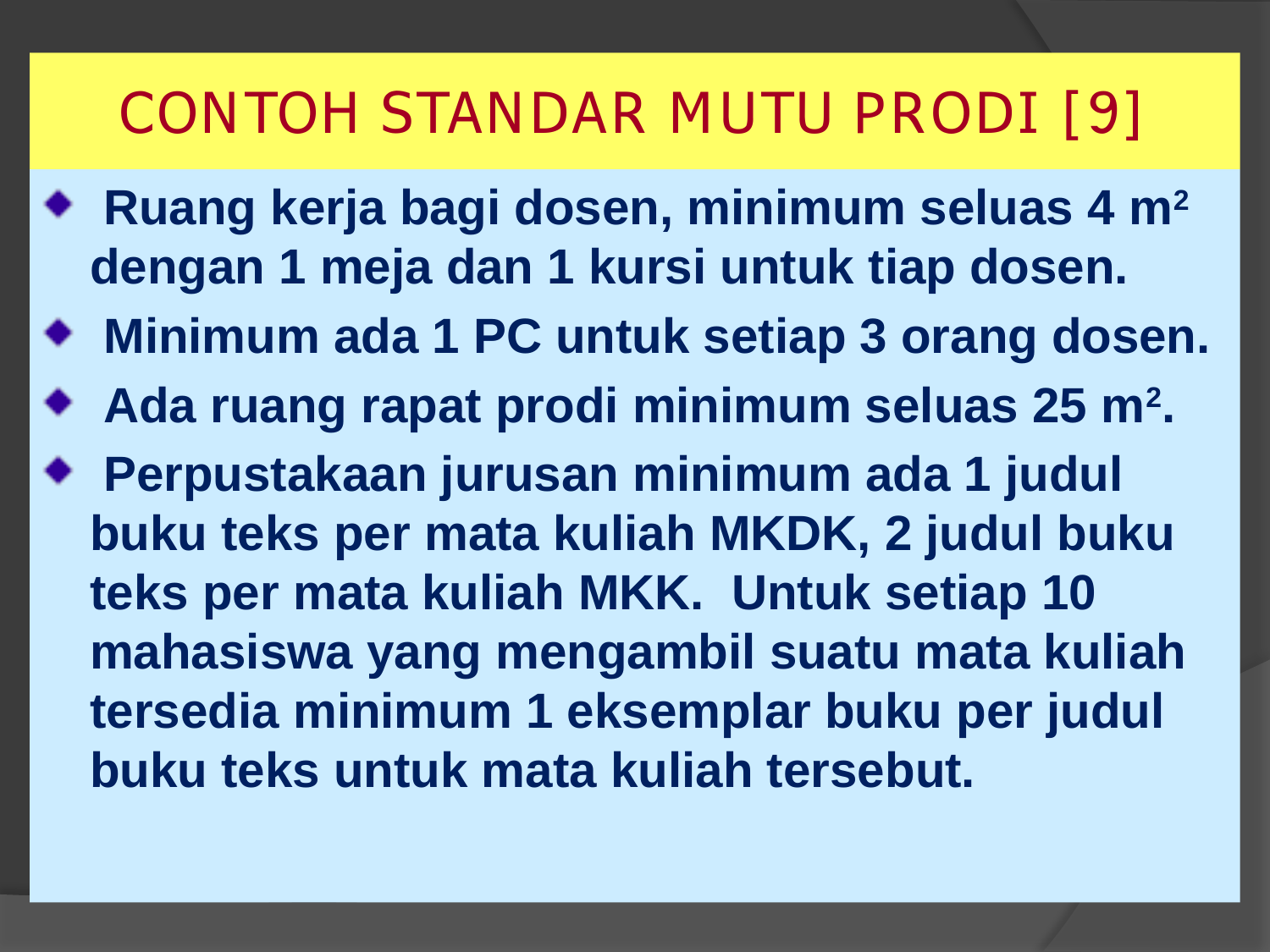

CONTOH STANDAR MUTU PRODI [9]
 Ruang kerja bagi dosen, minimum seluas 4 m2 dengan 1 meja dan 1 kursi untuk tiap dosen.
 Minimum ada 1 PC untuk setiap 3 orang dosen.
 Ada ruang rapat prodi minimum seluas 25 m2.
 Perpustakaan jurusan minimum ada 1 judul buku teks per mata kuliah MKDK, 2 judul buku teks per mata kuliah MKK.  Untuk setiap 10 mahasiswa yang mengambil suatu mata kuliah tersedia minimum 1 eksemplar buku per judul buku teks untuk mata kuliah tersebut.